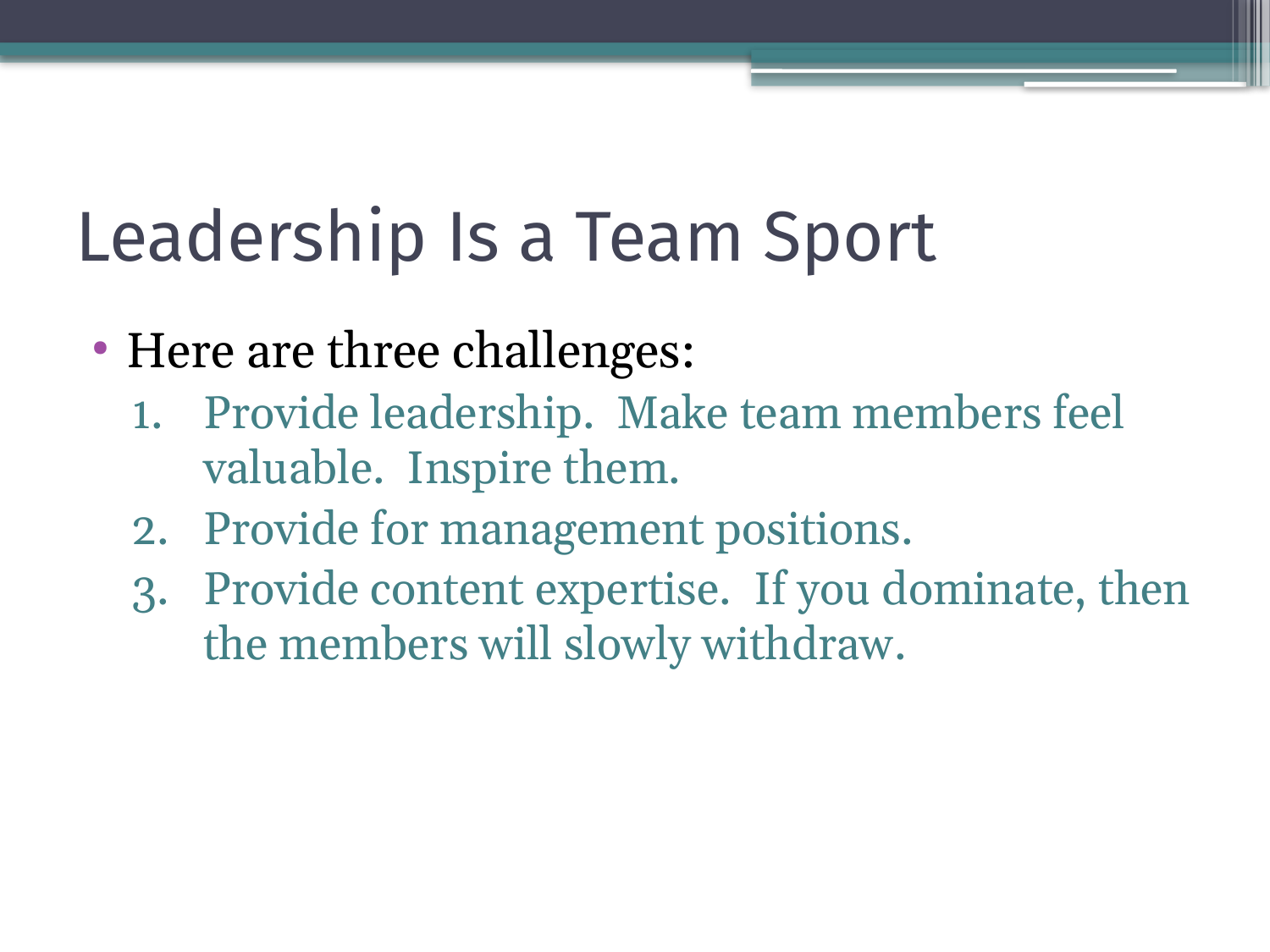

# Leadership Is a Team Sport
Here are three challenges:
Provide leadership.  Make team members feel valuable.  Inspire them.
Provide for management positions.
Provide content expertise.  If you dominate, then the members will slowly withdraw.